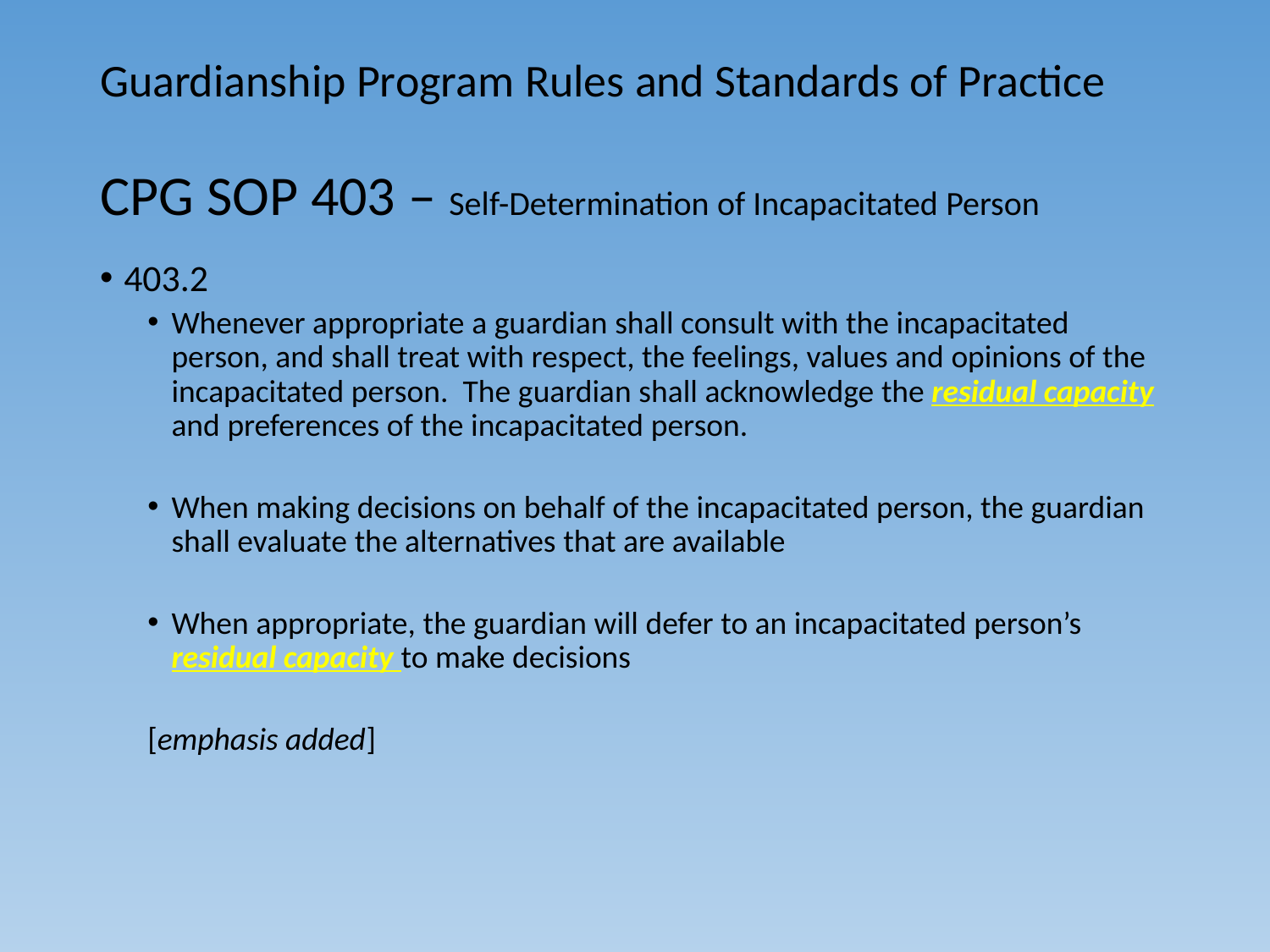

# Guardianship Program Rules and Standards of Practice CPG SOP 403 – Self-Determination of Incapacitated Person
403.2
Whenever appropriate a guardian shall consult with the incapacitated person, and shall treat with respect, the feelings, values and opinions of the incapacitated person.  The guardian shall acknowledge the residual capacity and preferences of the incapacitated person.

When making decisions on behalf of the incapacitated person, the guardian shall evaluate the alternatives that are available

When appropriate, the guardian will defer to an incapacitated person’s residual capacity to make decisions

[emphasis added]